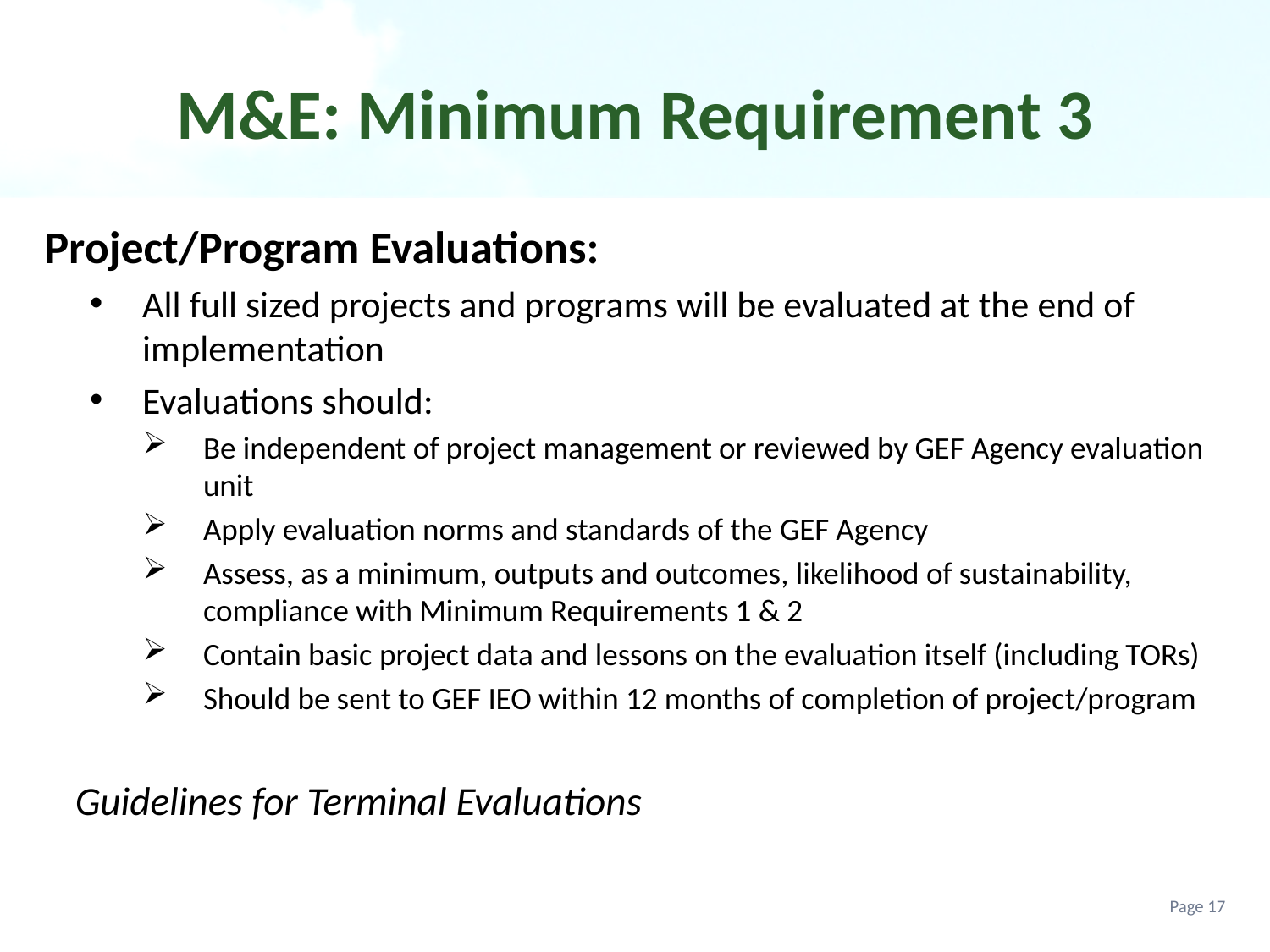

# M&E: Minimum Requirement 3
Project/Program Evaluations:
All full sized projects and programs will be evaluated at the end of implementation
Evaluations should:
Be independent of project management or reviewed by GEF Agency evaluation unit
Apply evaluation norms and standards of the GEF Agency
Assess, as a minimum, outputs and outcomes, likelihood of sustainability, compliance with Minimum Requirements 1 & 2
Contain basic project data and lessons on the evaluation itself (including TORs)
Should be sent to GEF IEO within 12 months of completion of project/program

Guidelines for Terminal Evaluations